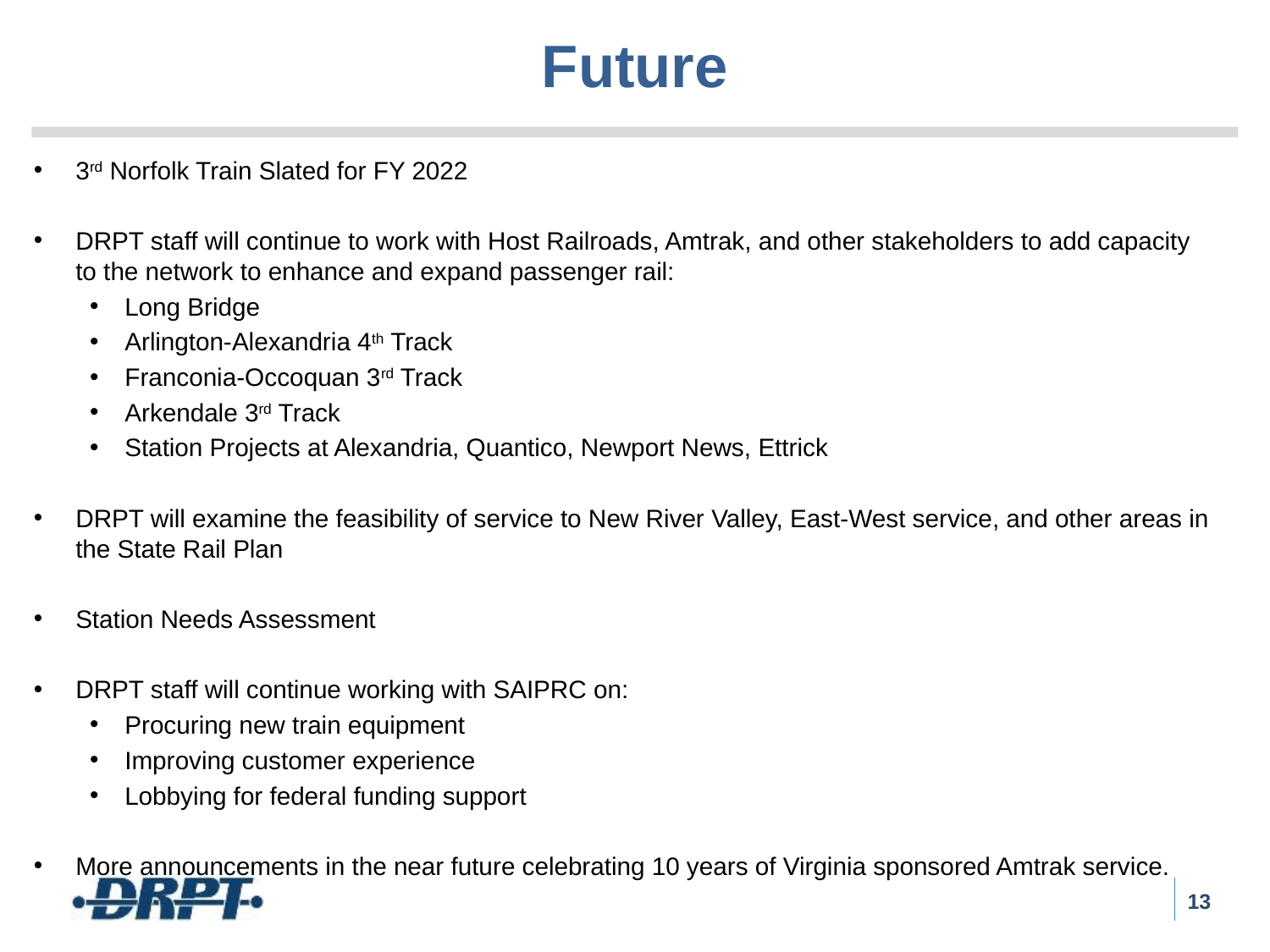

# Future
3rd Norfolk Train Slated for FY 2022

DRPT staff will continue to work with Host Railroads, Amtrak, and other stakeholders to add capacity to the network to enhance and expand passenger rail:
Long Bridge
Arlington-Alexandria 4th Track
Franconia-Occoquan 3rd Track
Arkendale 3rd Track
Station Projects at Alexandria, Quantico, Newport News, Ettrick

DRPT will examine the feasibility of service to New River Valley, East-West service, and other areas in the State Rail Plan

Station Needs Assessment

DRPT staff will continue working with SAIPRC on:
Procuring new train equipment
Improving customer experience
Lobbying for federal funding support

More announcements in the near future celebrating 10 years of Virginia sponsored Amtrak service.

13